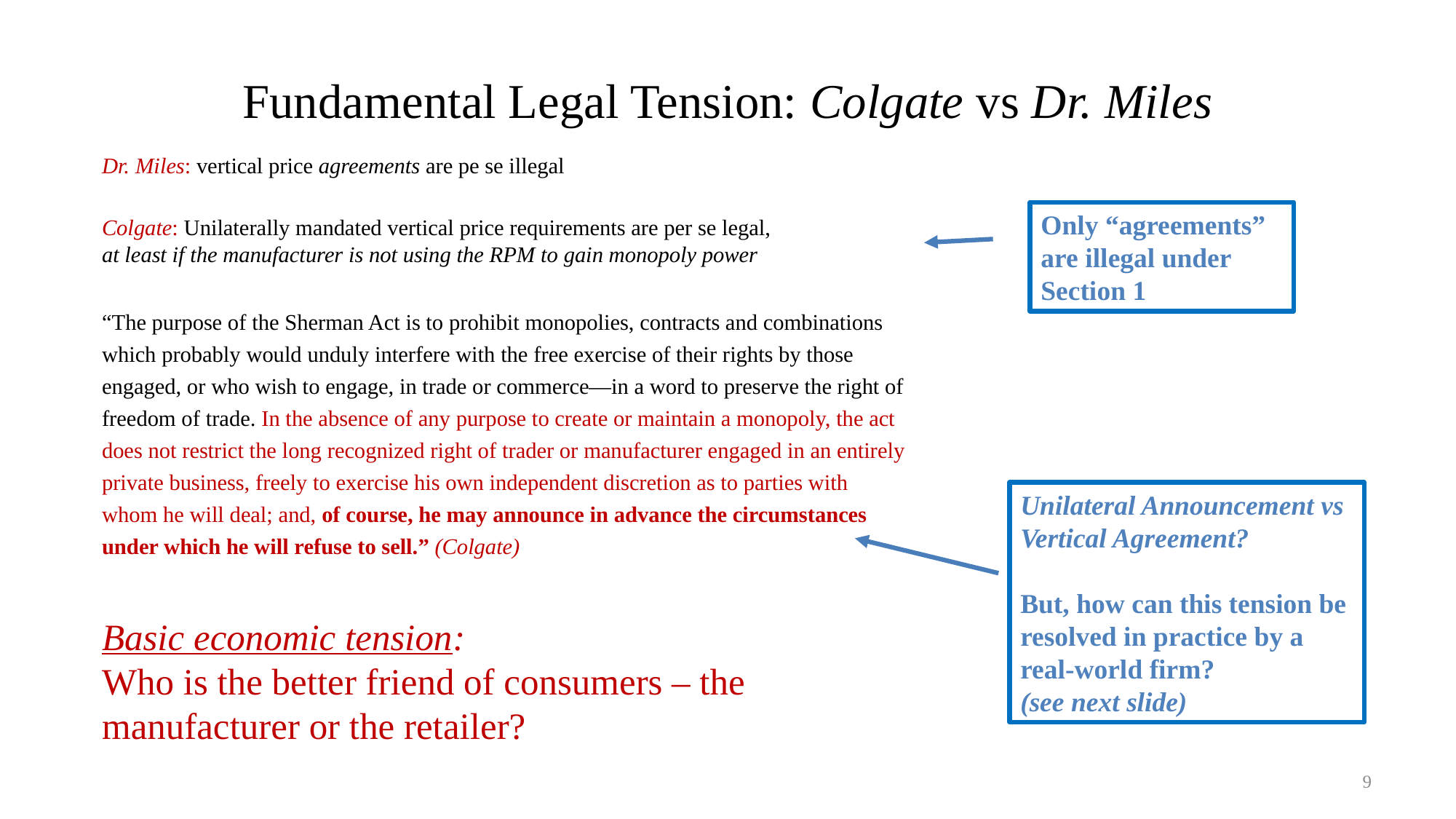

# Fundamental Legal Tension: Colgate vs Dr. Miles
Dr. Miles: vertical price agreements are pe se illegal

Colgate: Unilaterally mandated vertical price requirements are per se legal,
at least if the manufacturer is not using the RPM to gain monopoly power

“The purpose of the Sherman Act is to prohibit monopolies, contracts and combinations which probably would unduly interfere with the free exercise of their rights by those engaged, or who wish to engage, in trade or commerce—in a word to preserve the right of freedom of trade. In the absence of any purpose to create or maintain a monopoly, the act does not restrict the long recognized right of trader or manufacturer engaged in an entirely private business, freely to exercise his own independent discretion as to parties with whom he will deal; and, of course, he may announce in advance the circumstances under which he will refuse to sell.” (Colgate)

Basic economic tension:
Who is the better friend of consumers – the manufacturer or the retailer?
Only “agreements” are illegal under Section 1
Unilateral Announcement vs Vertical Agreement?

But, how can this tension be resolved in practice by a real-world firm?
(see next slide)
9